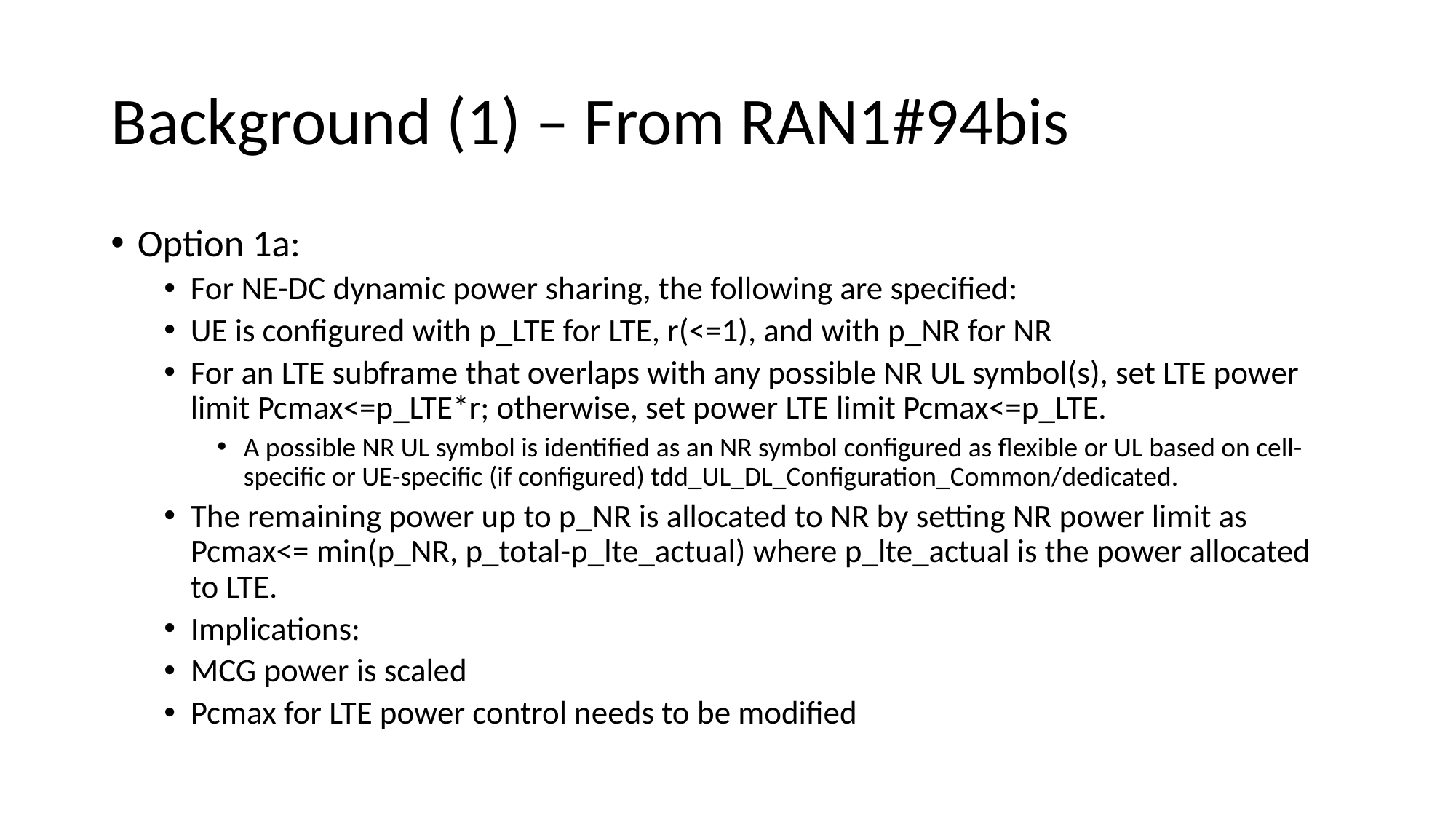

# Background (1) – From RAN1#94bis
Option 1a:
For NE-DC dynamic power sharing, the following are specified:
UE is configured with p_LTE for LTE, r(<=1), and with p_NR for NR
For an LTE subframe that overlaps with any possible NR UL symbol(s), set LTE power limit Pcmax<=p_LTE*r; otherwise, set power LTE limit Pcmax<=p_LTE.
A possible NR UL symbol is identified as an NR symbol configured as flexible or UL based on cell-specific or UE-specific (if configured) tdd_UL_DL_Configuration_Common/dedicated.
The remaining power up to p_NR is allocated to NR by setting NR power limit as Pcmax<= min(p_NR, p_total-p_lte_actual) where p_lte_actual is the power allocated to LTE.
Implications:
MCG power is scaled
Pcmax for LTE power control needs to be modified